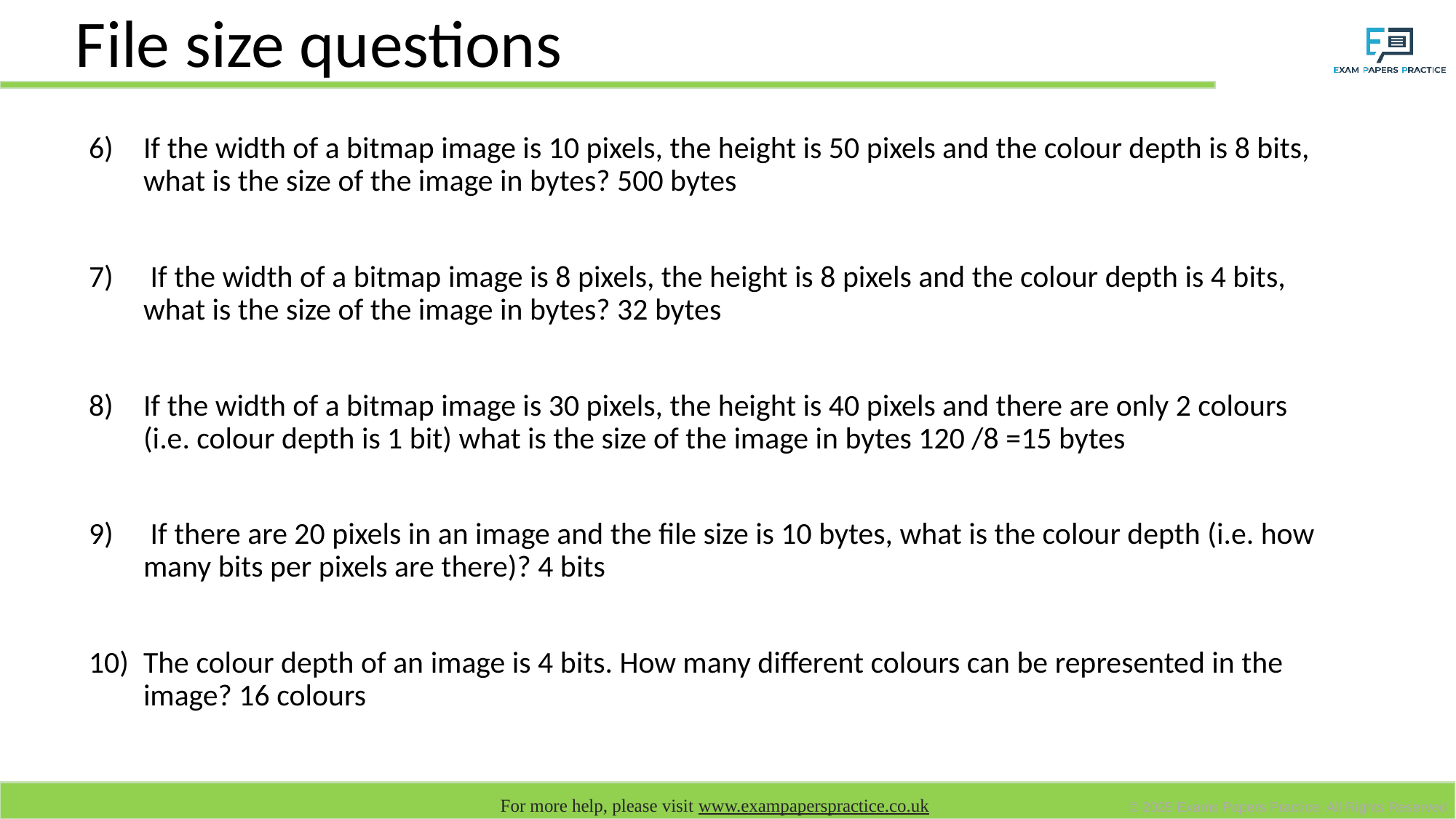

# File size questions
If the width of a bitmap image is 10 pixels, the height is 50 pixels and the colour depth is 8 bits, what is the size of the image in bytes? 500 bytes

 If the width of a bitmap image is 8 pixels, the height is 8 pixels and the colour depth is 4 bits, what is the size of the image in bytes? 32 bytes

If the width of a bitmap image is 30 pixels, the height is 40 pixels and there are only 2 colours (i.e. colour depth is 1 bit) what is the size of the image in bytes 120 /8 =15 bytes

 If there are 20 pixels in an image and the file size is 10 bytes, what is the colour depth (i.e. how many bits per pixels are there)? 4 bits

The colour depth of an image is 4 bits. How many different colours can be represented in the image? 16 colours